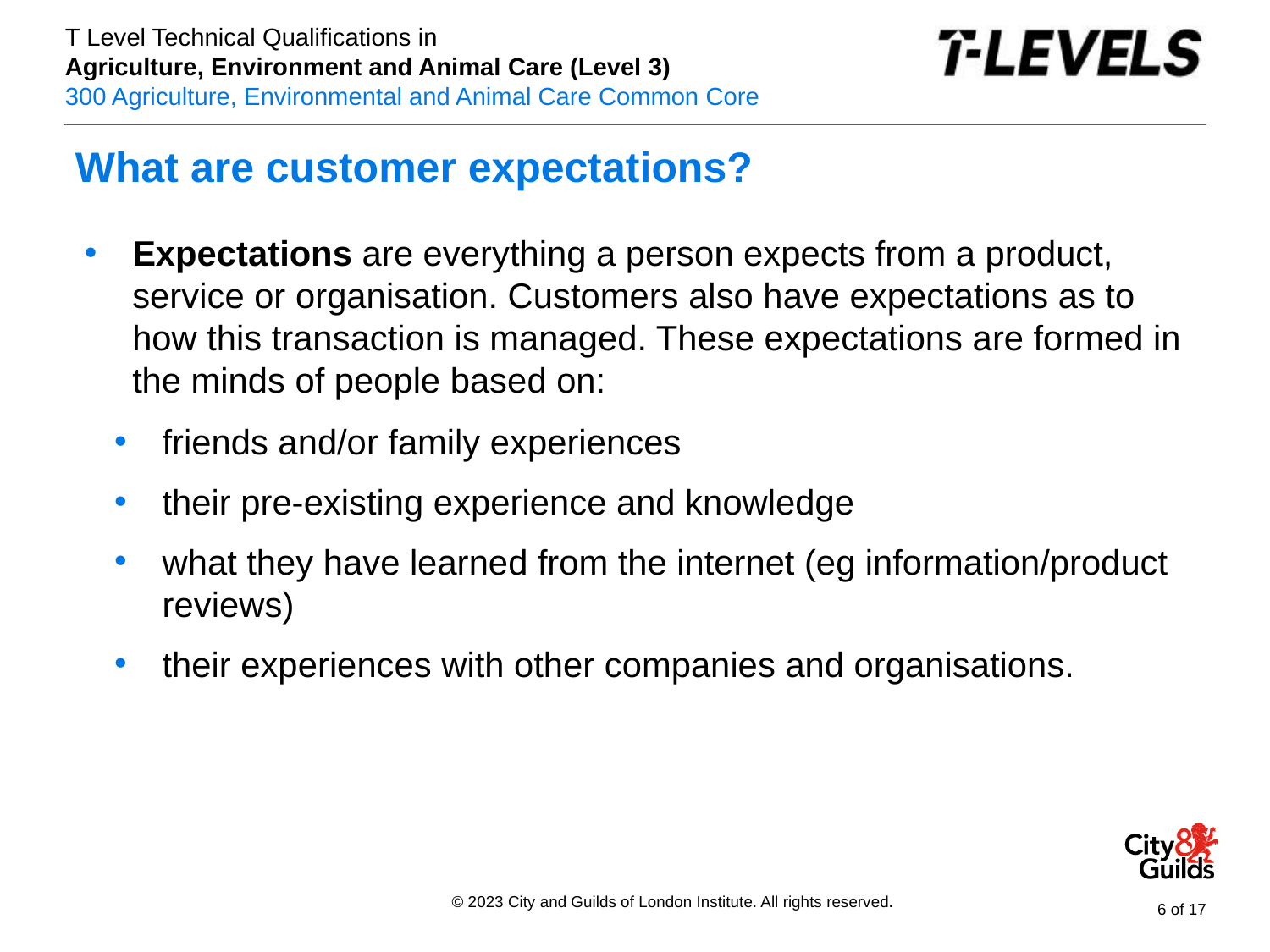

# What are customer expectations?

Expectations are everything a person expects from a product, service or organisation. Customers also have expectations as to how this transaction is managed. These expectations are formed in the minds of people based on:
friends and/or family experiences
their pre-existing experience and knowledge
what they have learned from the internet (eg information/product reviews)
their experiences with other companies and organisations.